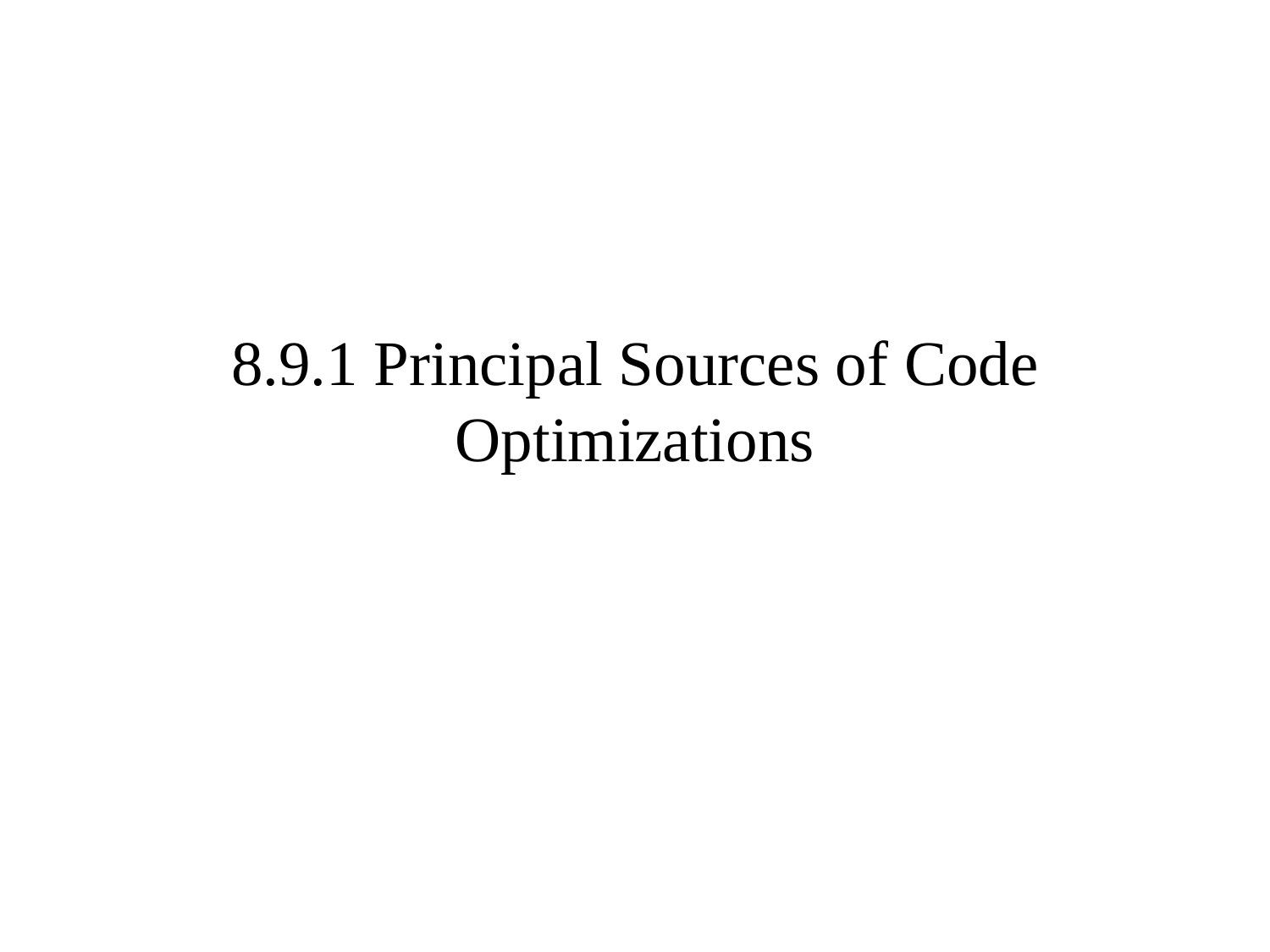

# 8.9.1 Principal Sources of Code Optimizations